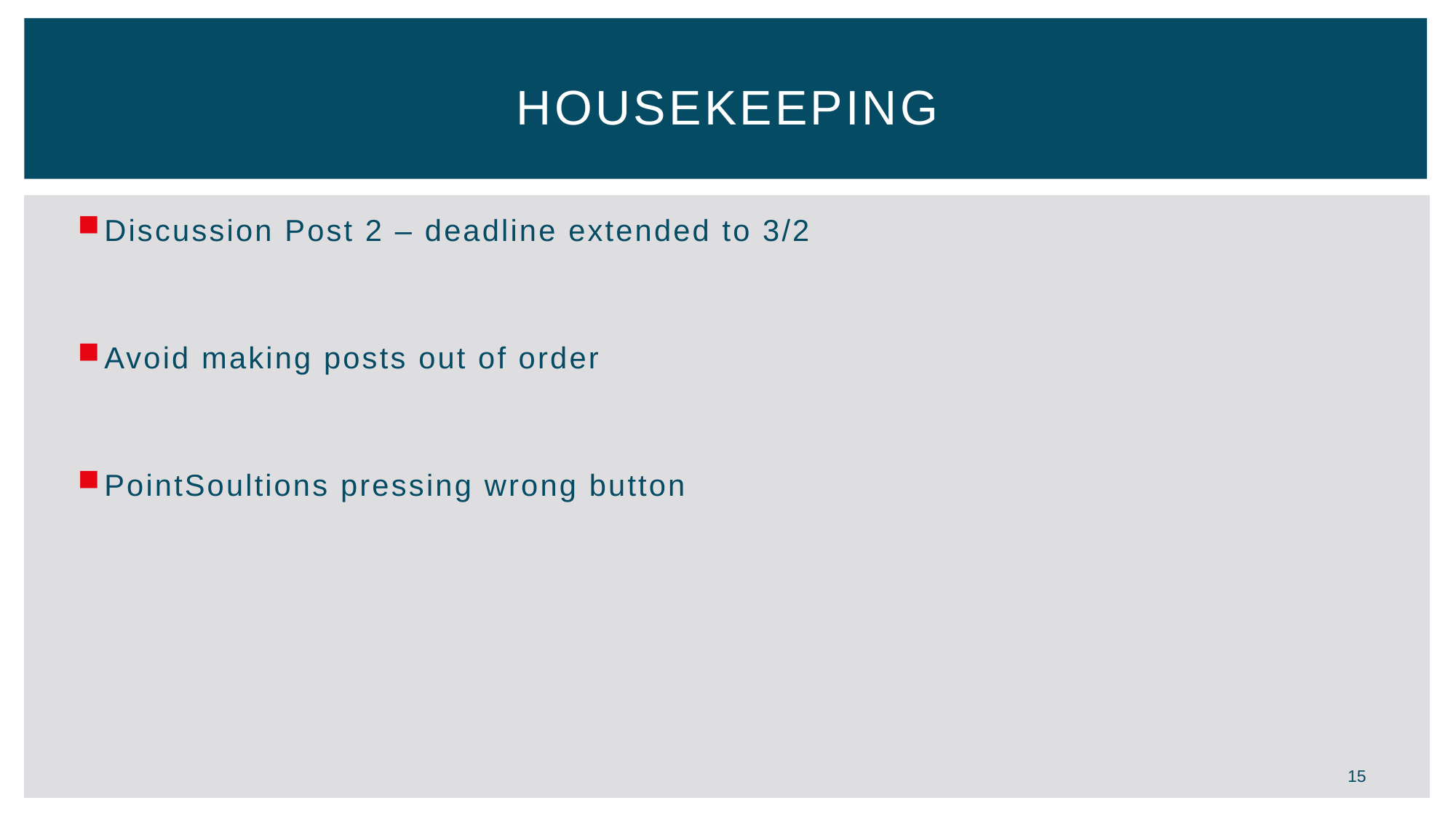

# Housekeeping
Discussion Post 2 – deadline extended to 3/2

Avoid making posts out of order

PointSoultions pressing wrong button
15